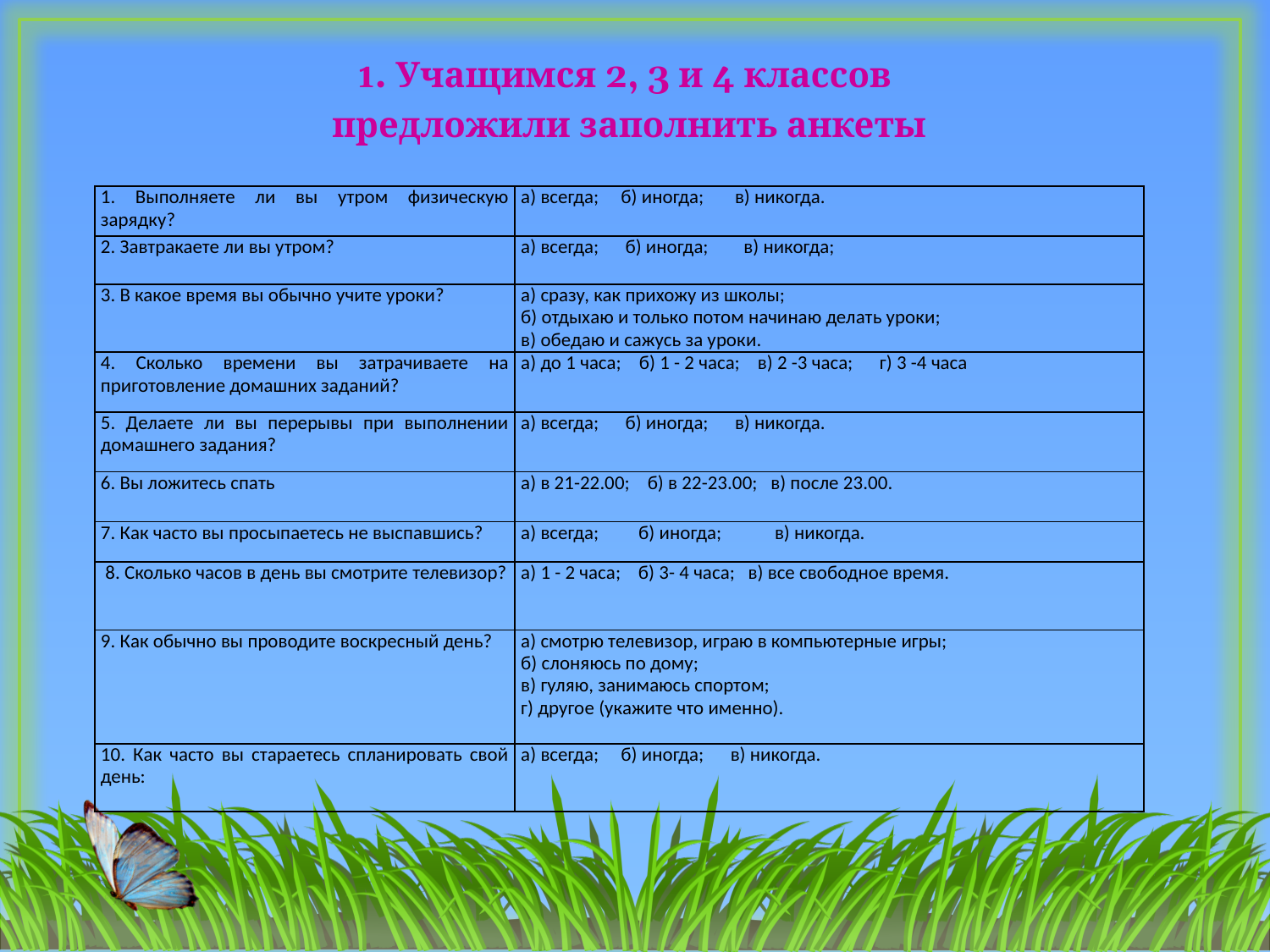

1. Учащимся 2, 3 и 4 классов
предложили заполнить анкеты
| 1. Выполняете ли вы утром физическую зарядку? | а) всегда; б) иногда; в) никогда. |
| --- | --- |
| 2. Завтракаете ли вы утром? | а) всегда; б) иногда; в) никогда; |
| 3. В какое время вы обычно учите уроки? | а) сразу, как прихожу из школы; б) отдыхаю и только потом начинаю делать уроки; в) обедаю и сажусь за уроки. |
| 4. Сколько времени вы затрачиваете на приготовление домашних заданий? | а) до 1 часа; б) 1 - 2 часа; в) 2 -3 часа; г) 3 -4 часа |
| 5. Делаете ли вы перерывы при выполнении домашнего задания? | а) всегда; б) иногда; в) никогда. |
| 6. Вы ложитесь спать | а) в 21-22.00; б) в 22-23.00; в) после 23.00. |
| 7. Как часто вы просыпаетесь не выспавшись? | а) всегда; б) иногда; в) никогда. |
| 8. Сколько часов в день вы смотрите телевизор? | а) 1 - 2 часа; б) 3- 4 часа; в) все свободное время. |
| 9. Как обычно вы проводите воскресный день? | а) смотрю телевизор, играю в компьютерные игры; б) слоняюсь по дому; в) гуляю, занимаюсь спортом; г) другое (укажите что именно). |
| 10. Как часто вы стараетесь спланировать свой день: | а) всегда; б) иногда; в) никогда. |